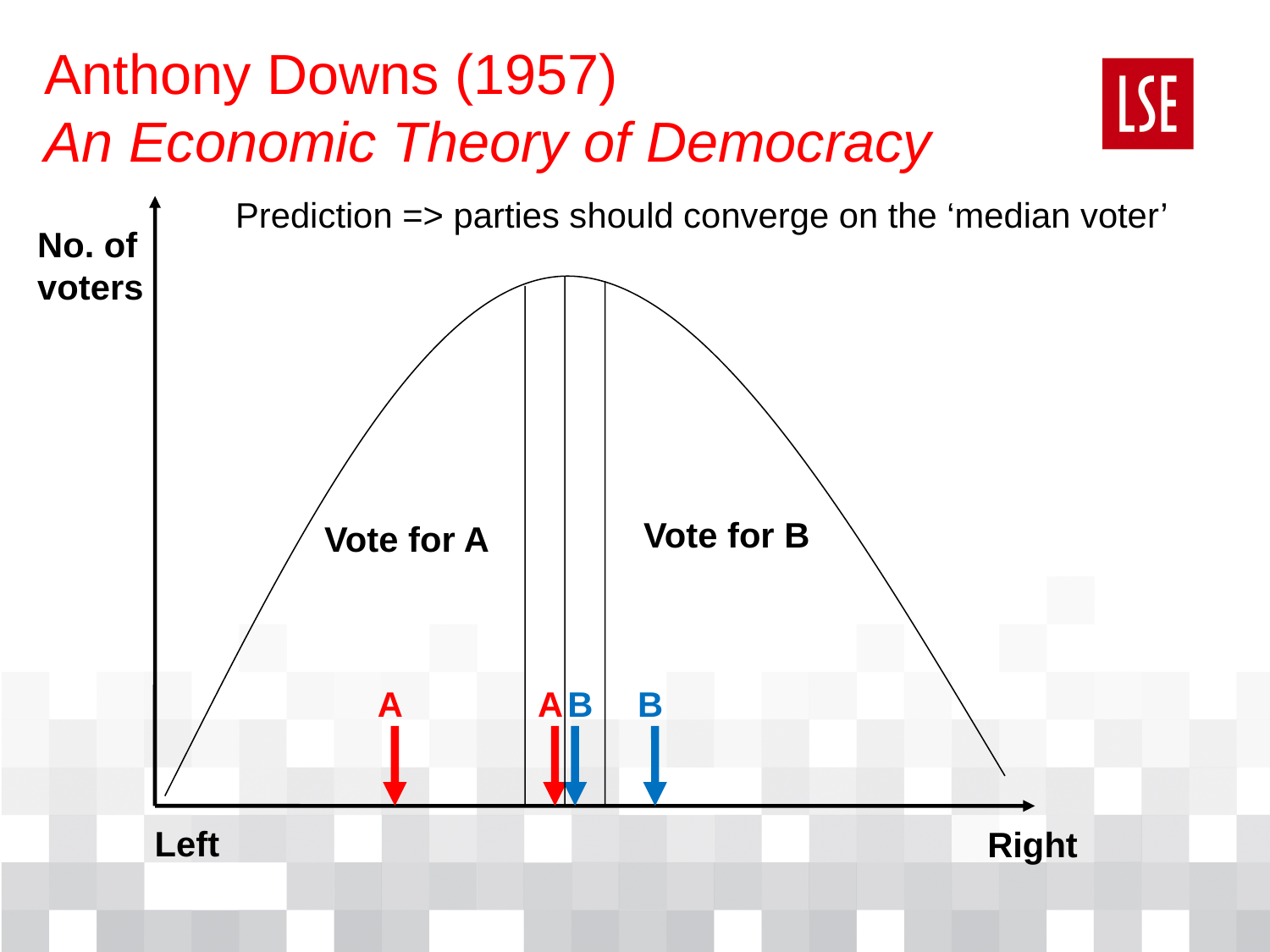

# Anthony Downs (1957) An Economic Theory of Democracy
Prediction => parties should converge on the ‘median voter’

No. of voters

Vote for B
Vote for A
A
A
B
B

Left
Right